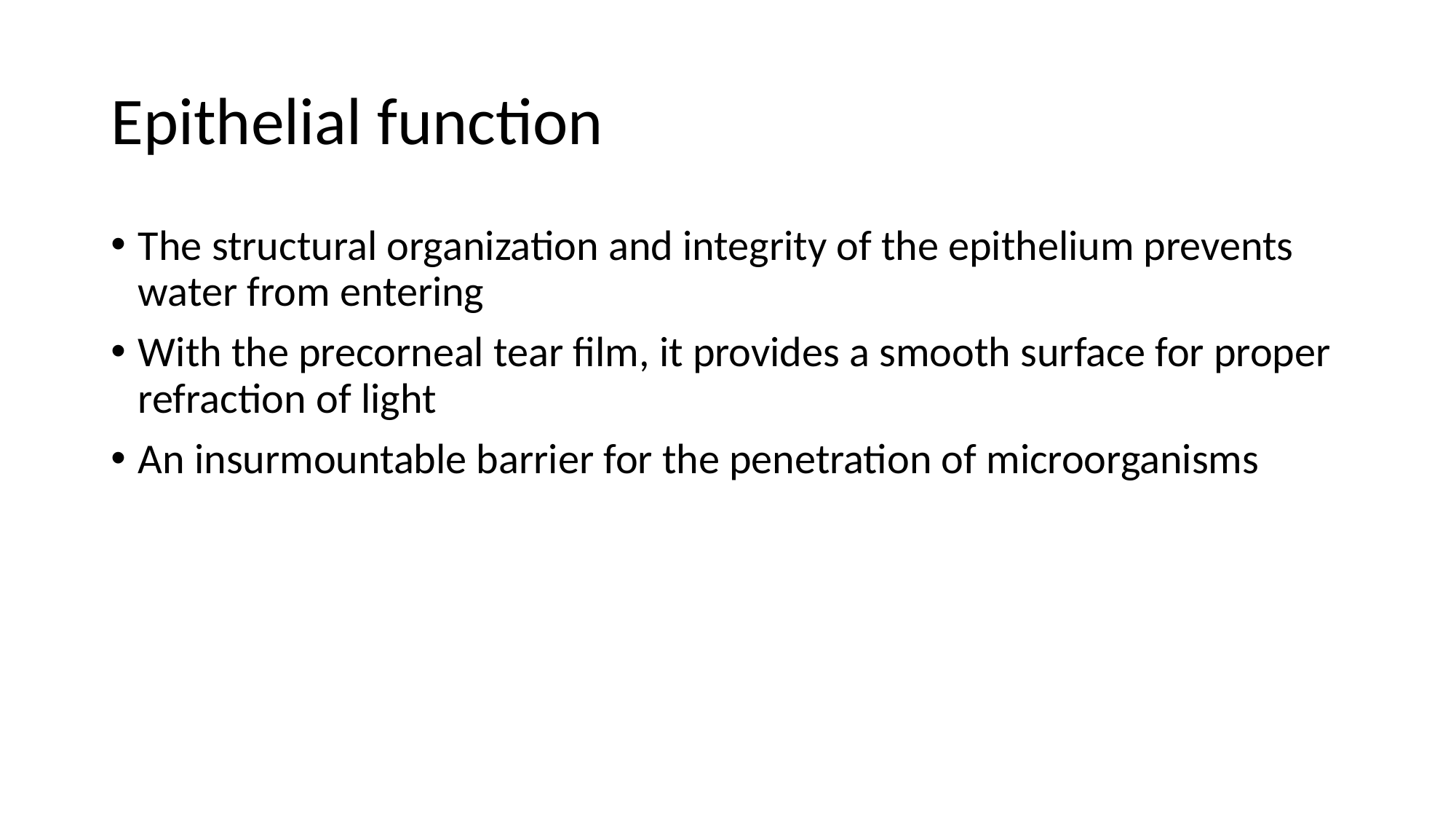

# Epithelial function
The structural organization and integrity of the epithelium prevents water from entering
With the precorneal tear film, it provides a smooth surface for proper refraction of light
An insurmountable barrier for the penetration of microorganisms